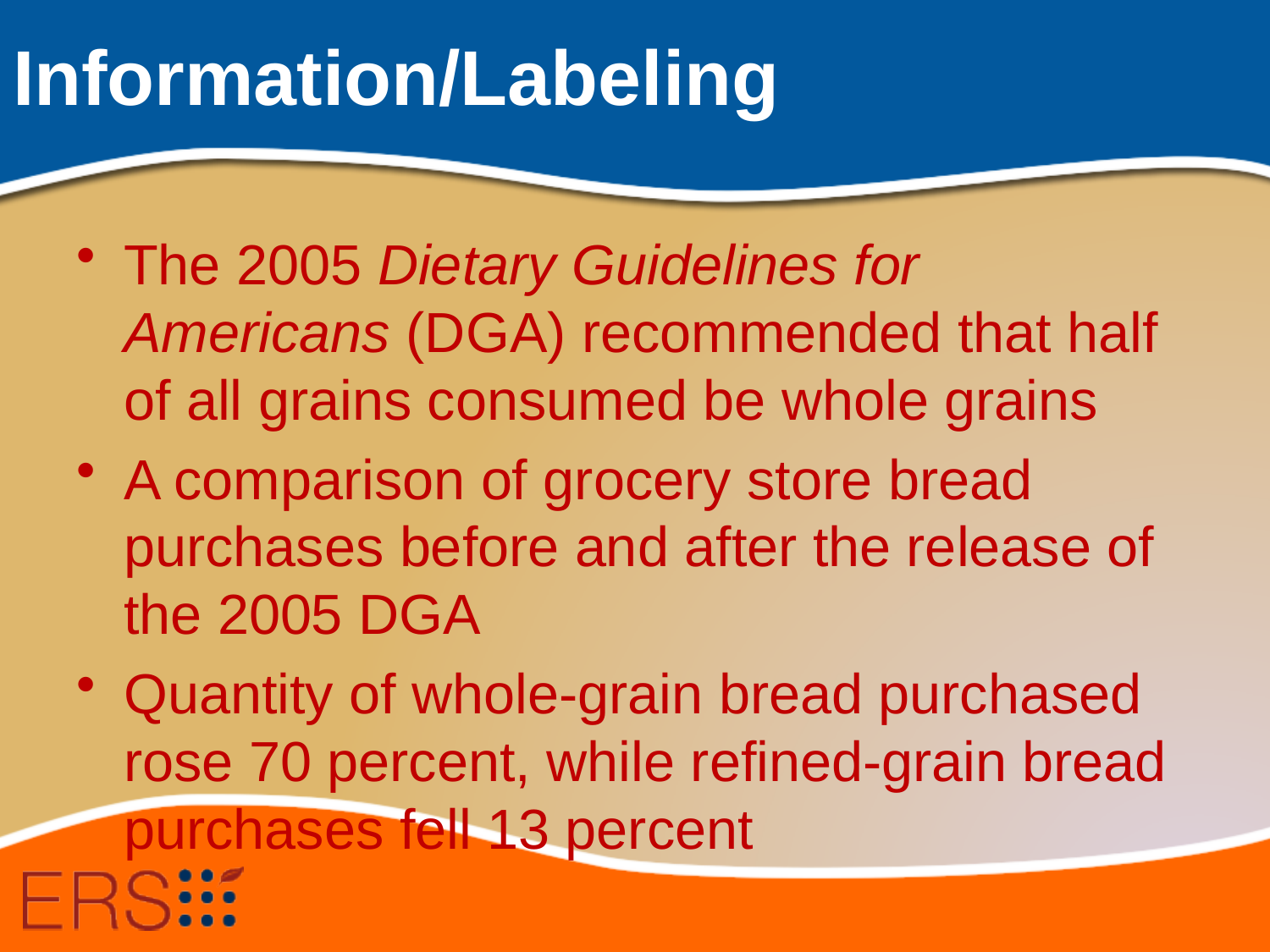

# Information/Labeling
The 2005 Dietary Guidelines for Americans (DGA) recommended that half of all grains consumed be whole grains
A comparison of grocery store bread purchases before and after the release of the 2005 DGA
Quantity of whole-grain bread purchased rose 70 percent, while refined-grain bread purchases fell 13 percent